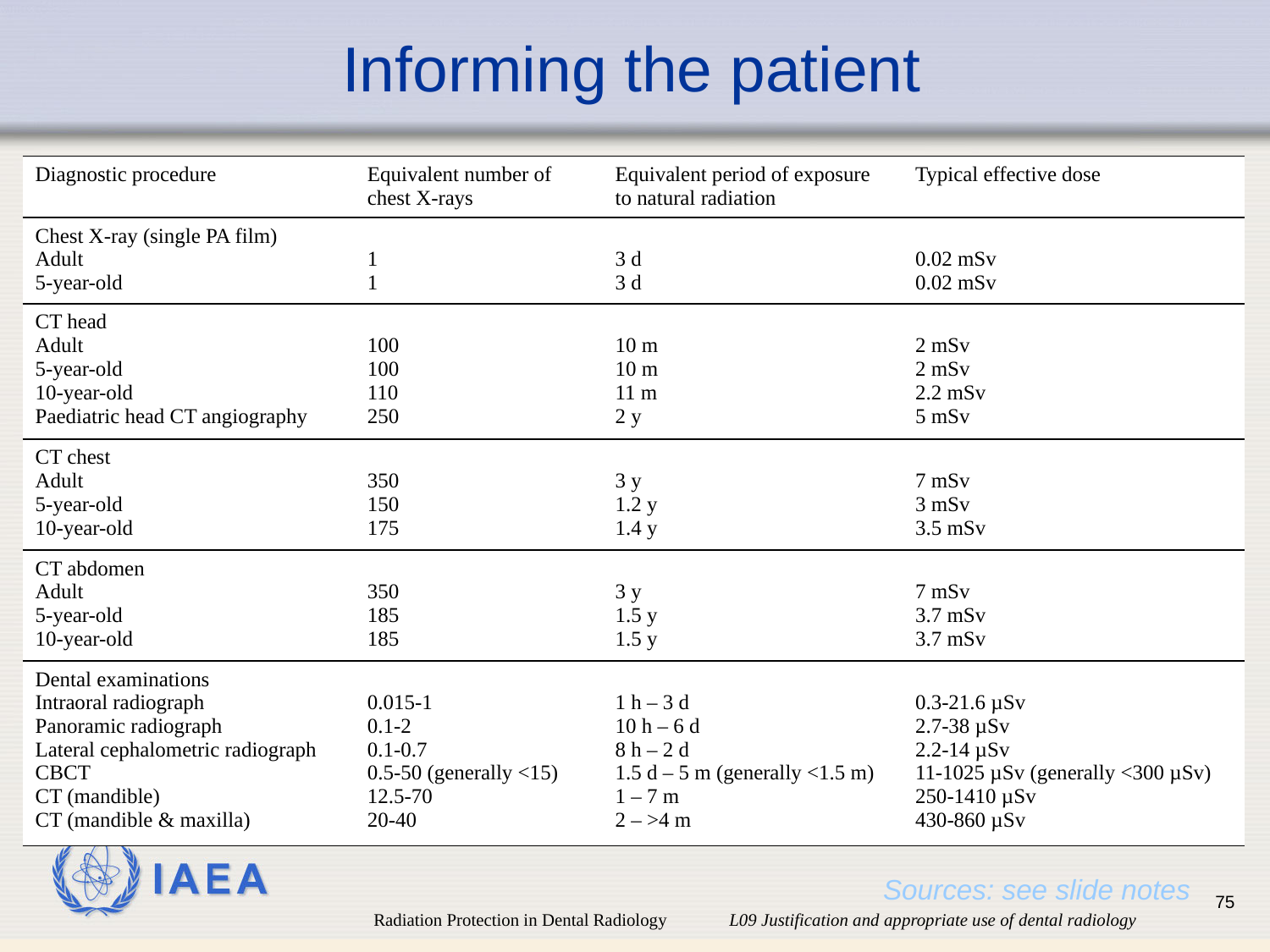

# Informing the patient
| Diagnostic procedure | Equivalent number of chest X-rays | Equivalent period of exposure to natural radiation | Typical effective dose |
| --- | --- | --- | --- |
| Chest X-ray (single PA film) Adult 5-year-old | 1 1 | 3 d 3 d | 0.02 mSv 0.02 mSv |
| CT head Adult 5-year-old 10-year-old Paediatric head CT angiography | 100 100 110 250 | 10 m 10 m 11 m 2 y | 2 mSv 2 mSv 2.2 mSv 5 mSv |
| CT chest Adult 5-year-old 10-year-old | 350 150 175 | 3 y 1.2 y 1.4 y | 7 mSv 3 mSv 3.5 mSv |
| CT abdomen Adult 5-year-old 10-year-old | 350 185 185 | 3 y 1.5 y 1.5 y | 7 mSv 3.7 mSv 3.7 mSv |
| Dental examinations Intraoral radiograph Panoramic radiograph Lateral cephalometric radiograph CBCT CT (mandible) CT (mandible & maxilla) | 0.015-1 0.1-2 0.1-0.7 0.5-50 (generally <15) 12.5-70 20-40 | 1 h – 3 d 10 h – 6 d 8 h – 2 d 1.5 d – 5 m (generally <1.5 m) 1 – 7 m 2 – >4 m | 0.3-21.6 µSv 2.7-38 µSv 2.2-14 µSv 11-1025 µSv (generally <300 µSv) 250-1410 µSv 430-860 µSv |
Sources: see slide notes
75
Radiation Protection in Dental Radiology              L09 Justification and appropriate use of dental radiology